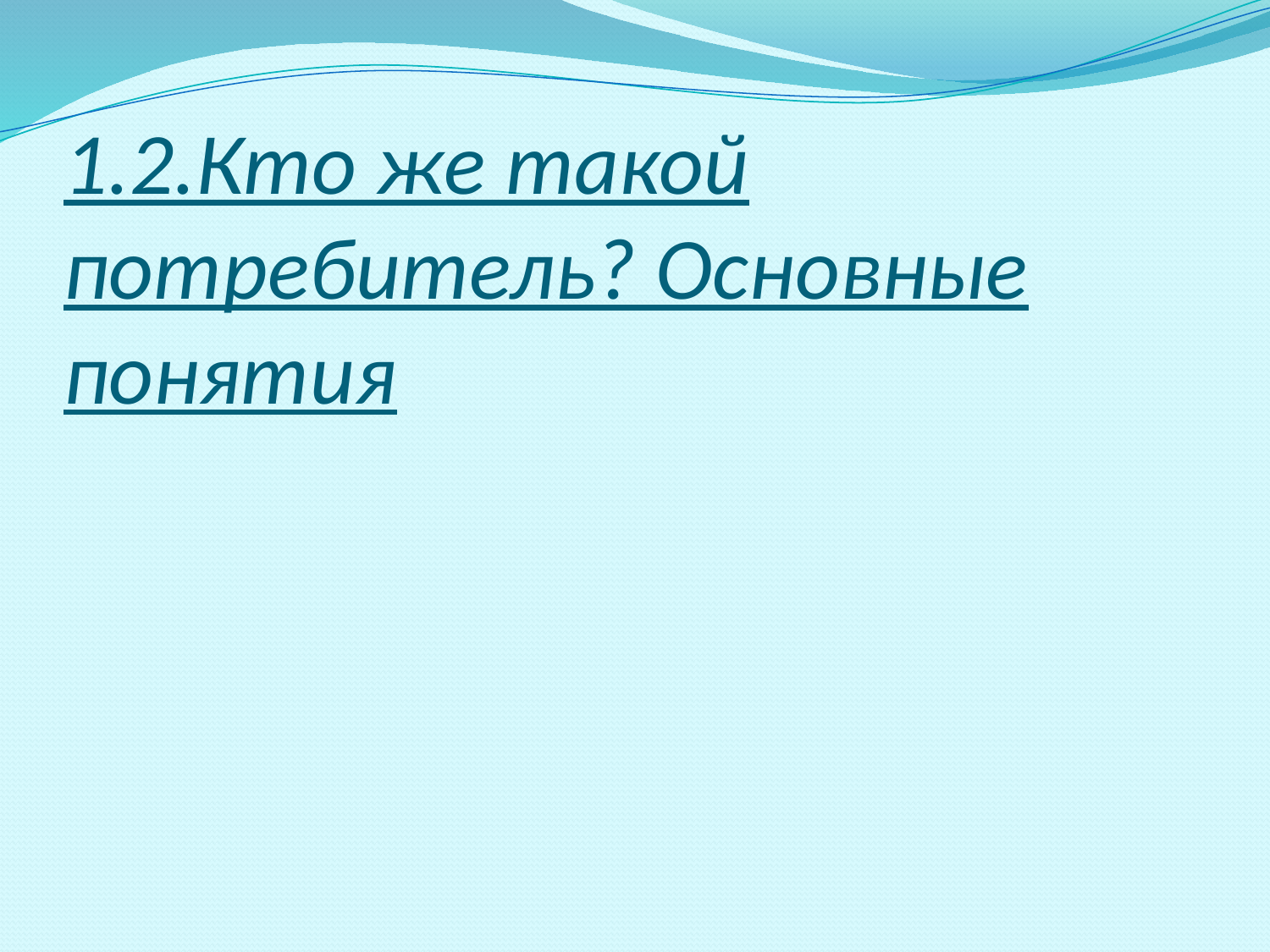

# 1.2.Кто же такой потребитель? Основные понятия